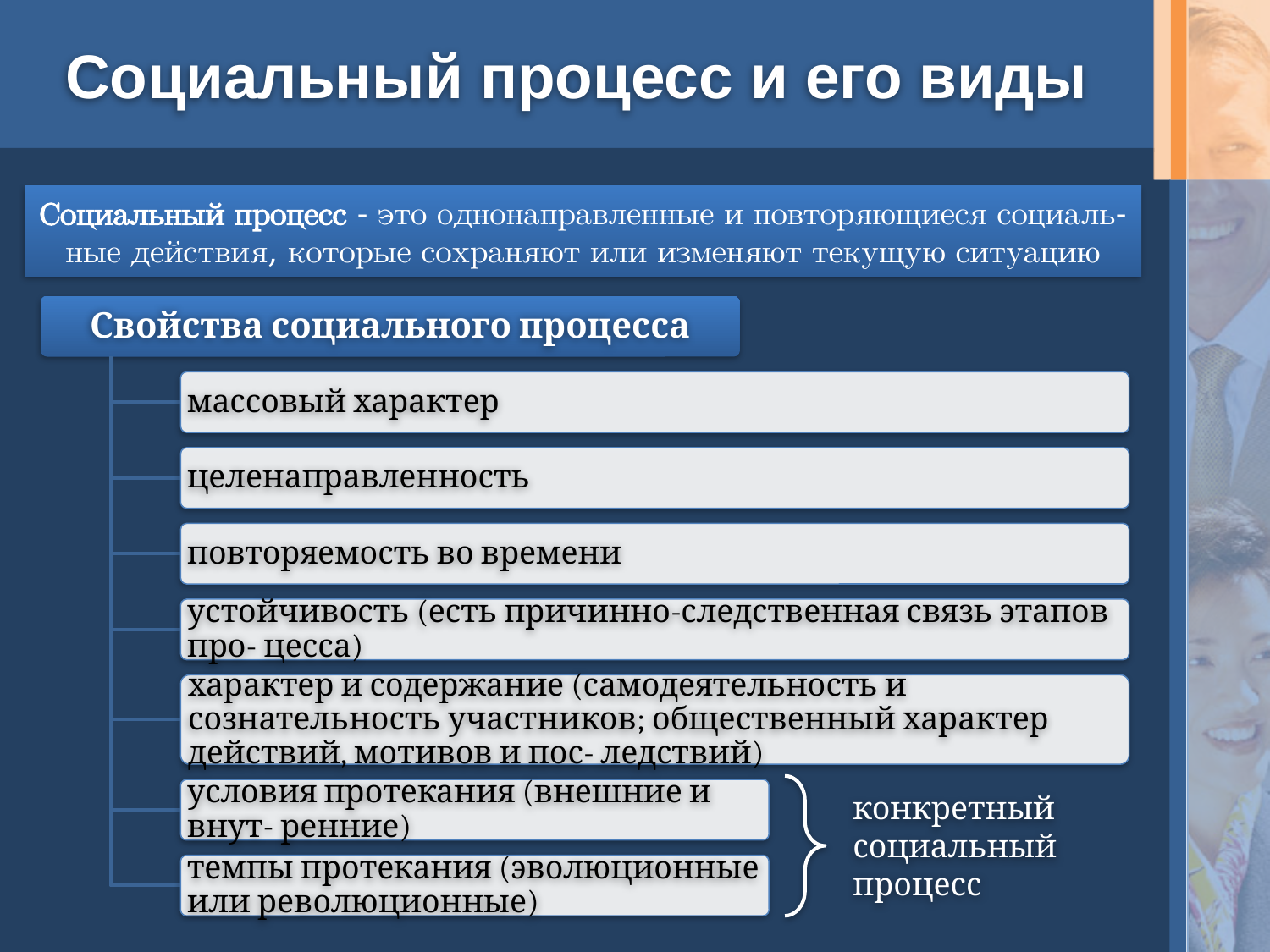

# Социальный процесс и его виды
Социальный процесс - это однонаправленные и повторяющиеся социаль- ные действия, которые сохраняют или изменяют текущую ситуацию

Свойства социального процесса

массовый характер

целенаправленность

повторяемость во времени

устойчивость (есть причинно-следственная связь этапов про- цесса)

характер и содержание (самодеятельность и сознательность участников; общественный характер действий, мотивов и пос- ледствий)

условия протекания (внешние и внут- ренние)

темпы протекания (эволюционные или революционные)

конкретный социальный процесс